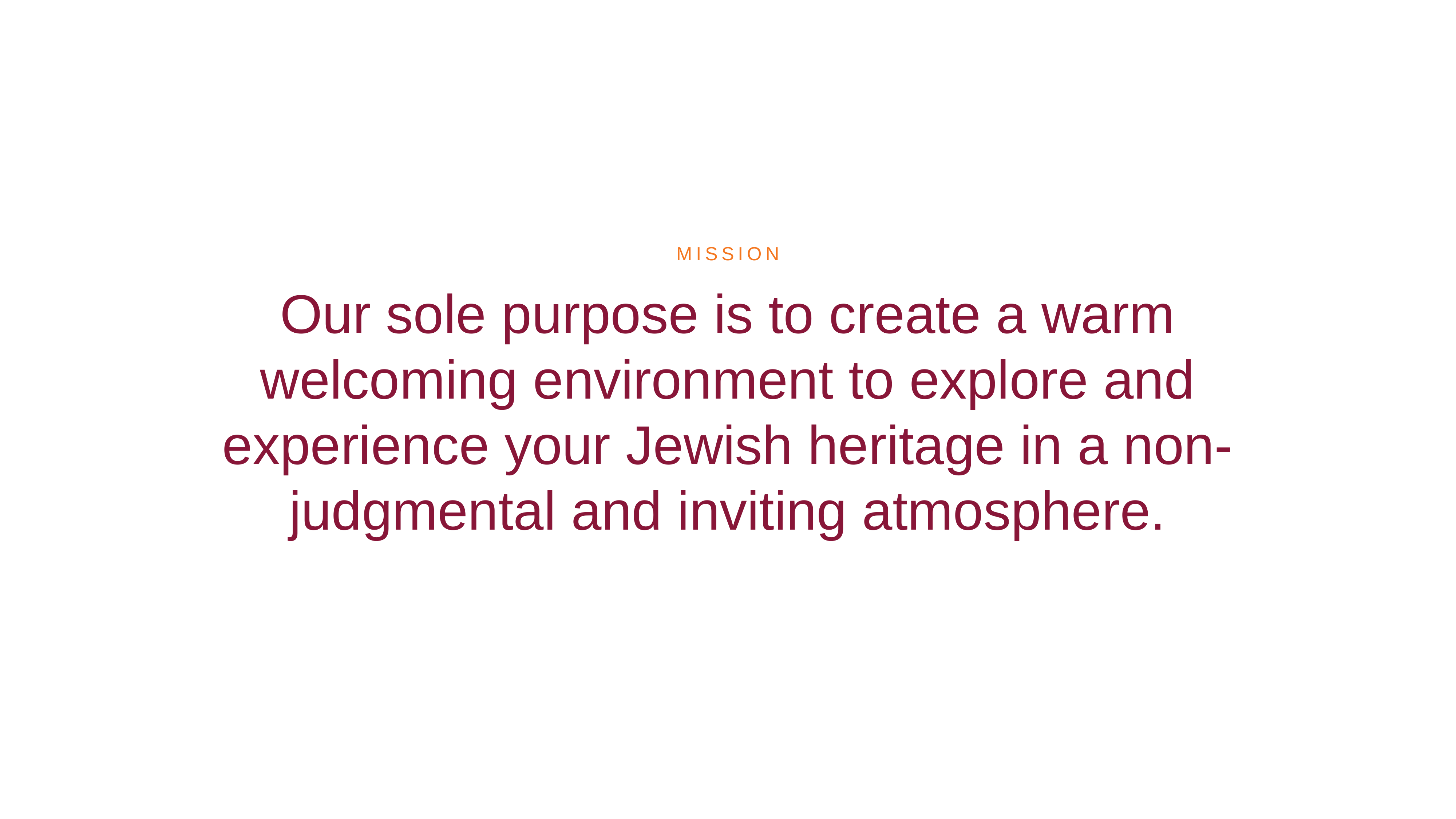

Mission
Our sole purpose is to create a warm welcoming environment to explore and experience your Jewish heritage in a non-judgmental and inviting atmosphere.